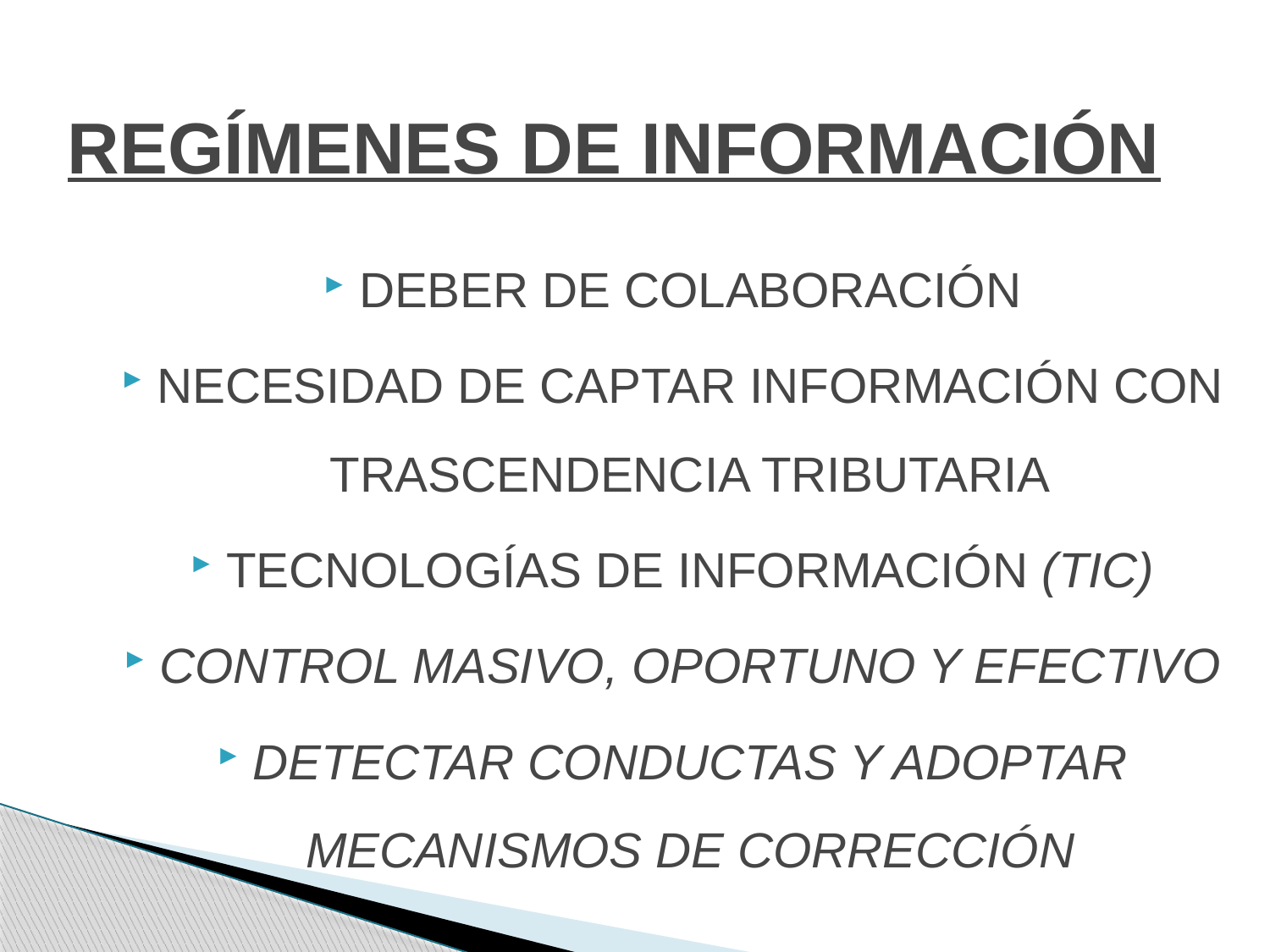

# REGÍMENES DE INFORMACIÓN

DEBER DE COLABORACIÓN
NECESIDAD DE CAPTAR INFORMACIÓN CON TRASCENDENCIA TRIBUTARIA
TECNOLOGÍAS DE INFORMACIÓN (TIC)
CONTROL MASIVO, OPORTUNO Y EFECTIVO
DETECTAR CONDUCTAS Y ADOPTAR MECANISMOS DE CORRECCIÓN